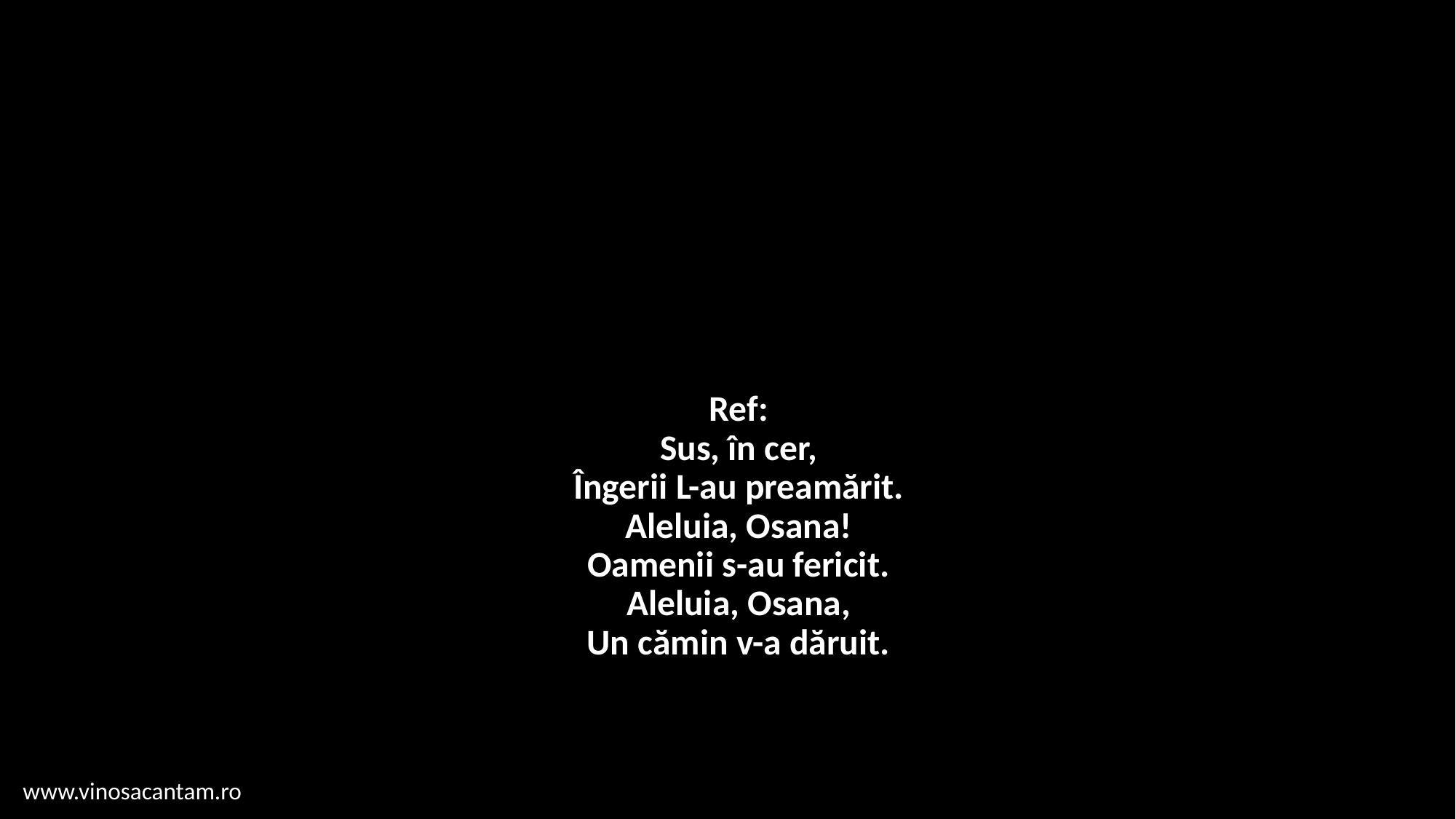

# Ref: Sus, în cer, Îngerii L-au preamărit. Aleluia, Osana! Oamenii s-au fericit. Aleluia, Osana, Un cămin v-a dăruit.
www.vinosacantam.ro